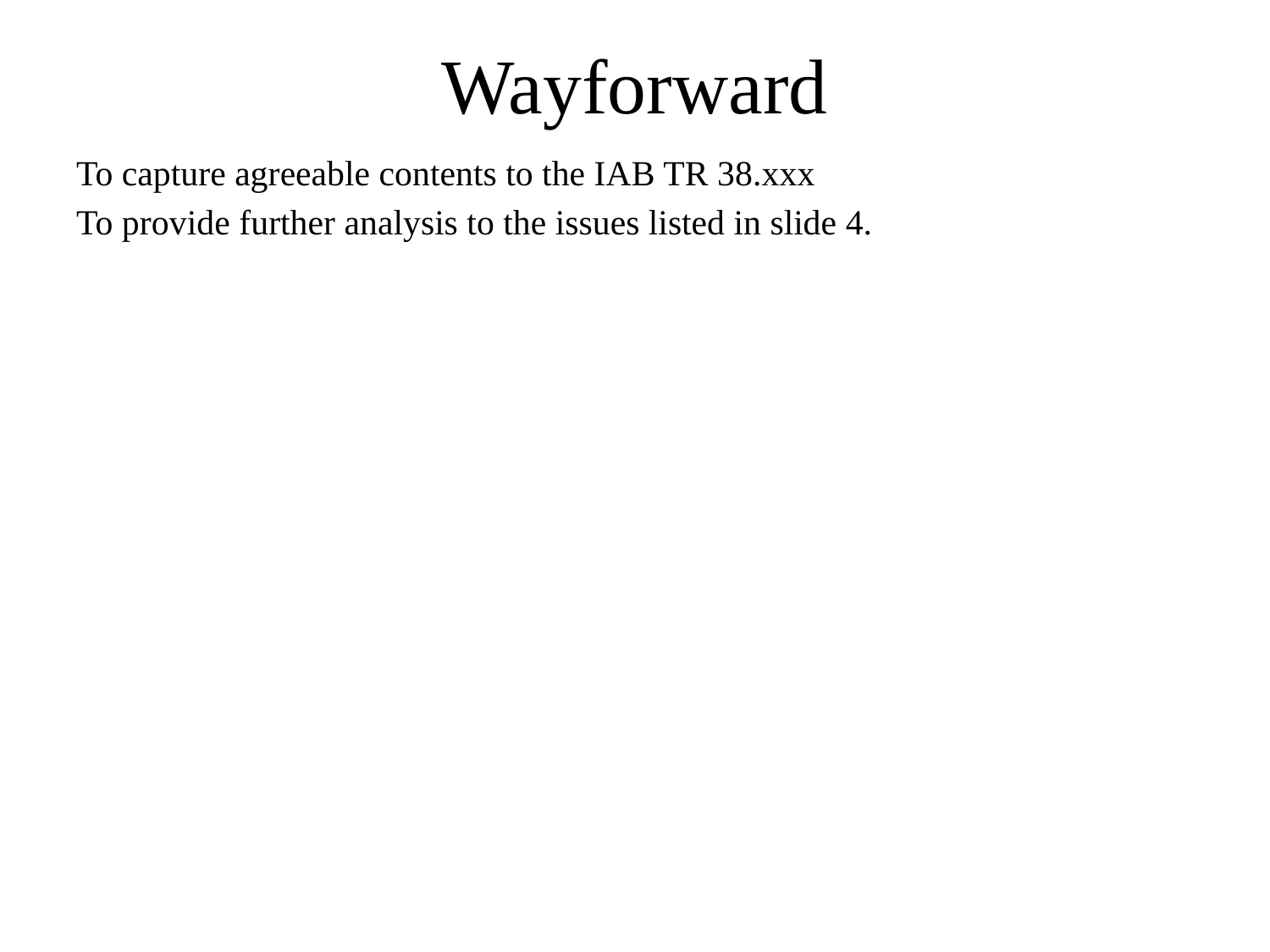

# Wayforward
To capture agreeable contents to the IAB TR 38.xxx
To provide further analysis to the issues listed in slide 4.